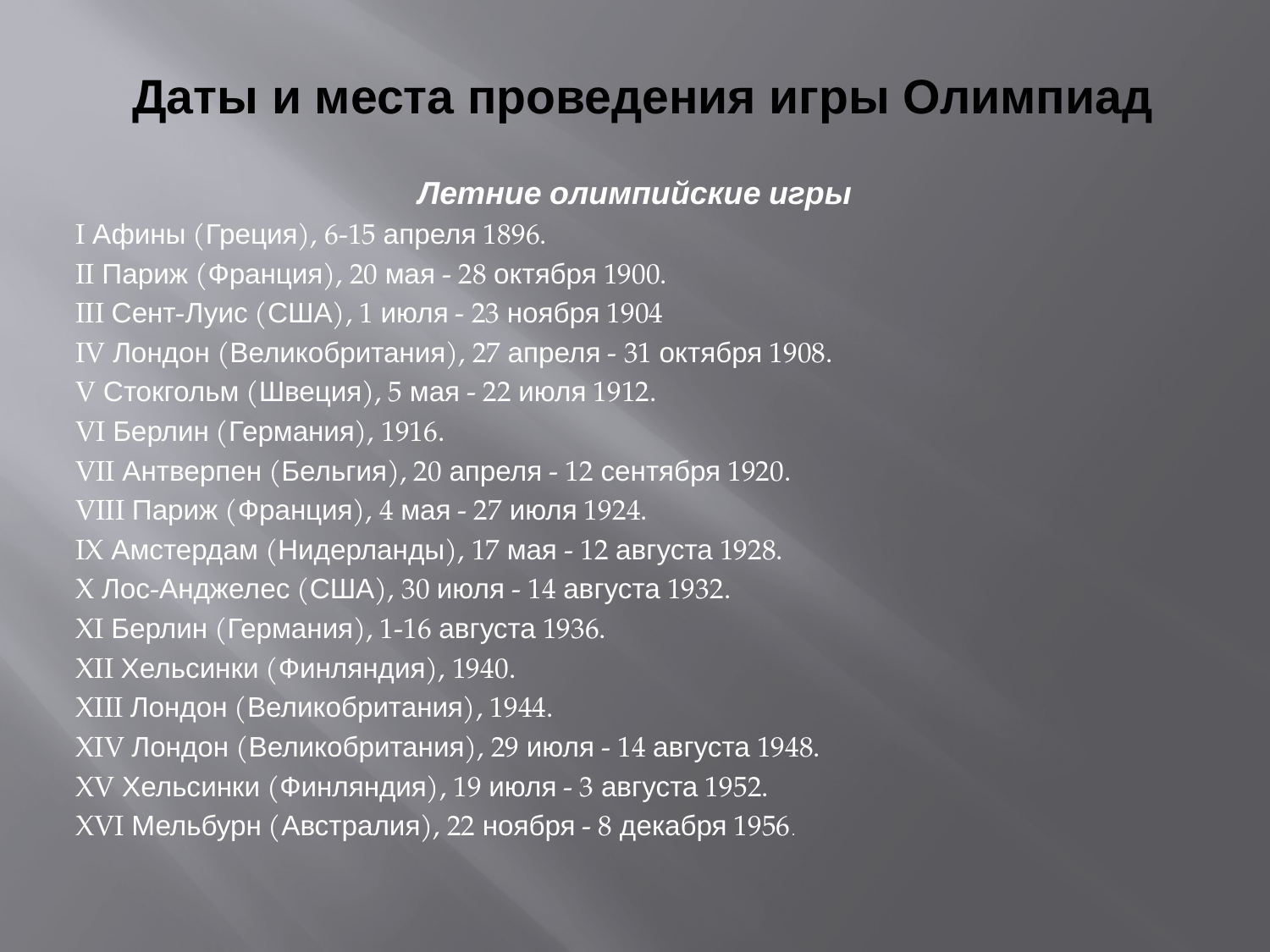

# Даты и места проведения игры Олимпиад
Летние олимпийские игры
I Афины (Греция), 6-15 апреля 1896.
II Париж (Франция), 20 мая - 28 октября 1900.
III Сент-Луис (США), 1 июля - 23 ноября 1904
IV Лондон (Великобритания), 27 апреля - 31 октября 1908.
V Стокгольм (Швеция), 5 мая - 22 июля 1912.
VI Берлин (Германия), 1916.
VII Антверпен (Бельгия), 20 апреля - 12 сентября 1920.
VIII Париж (Франция), 4 мая - 27 июля 1924.
IX Амстердам (Нидерланды), 17 мая - 12 августа 1928.
X Лос-Анджелес (США), 30 июля - 14 августа 1932.
XI Берлин (Германия), 1-16 августа 1936.
XII Хельсинки (Финляндия), 1940.
XIII Лондон (Великобритания), 1944.
XIV Лондон (Великобритания), 29 июля - 14 августа 1948.
XV Хельсинки (Финляндия), 19 июля - 3 августа 1952.
XVI Мельбурн (Австралия), 22 ноября - 8 декабря 1956.